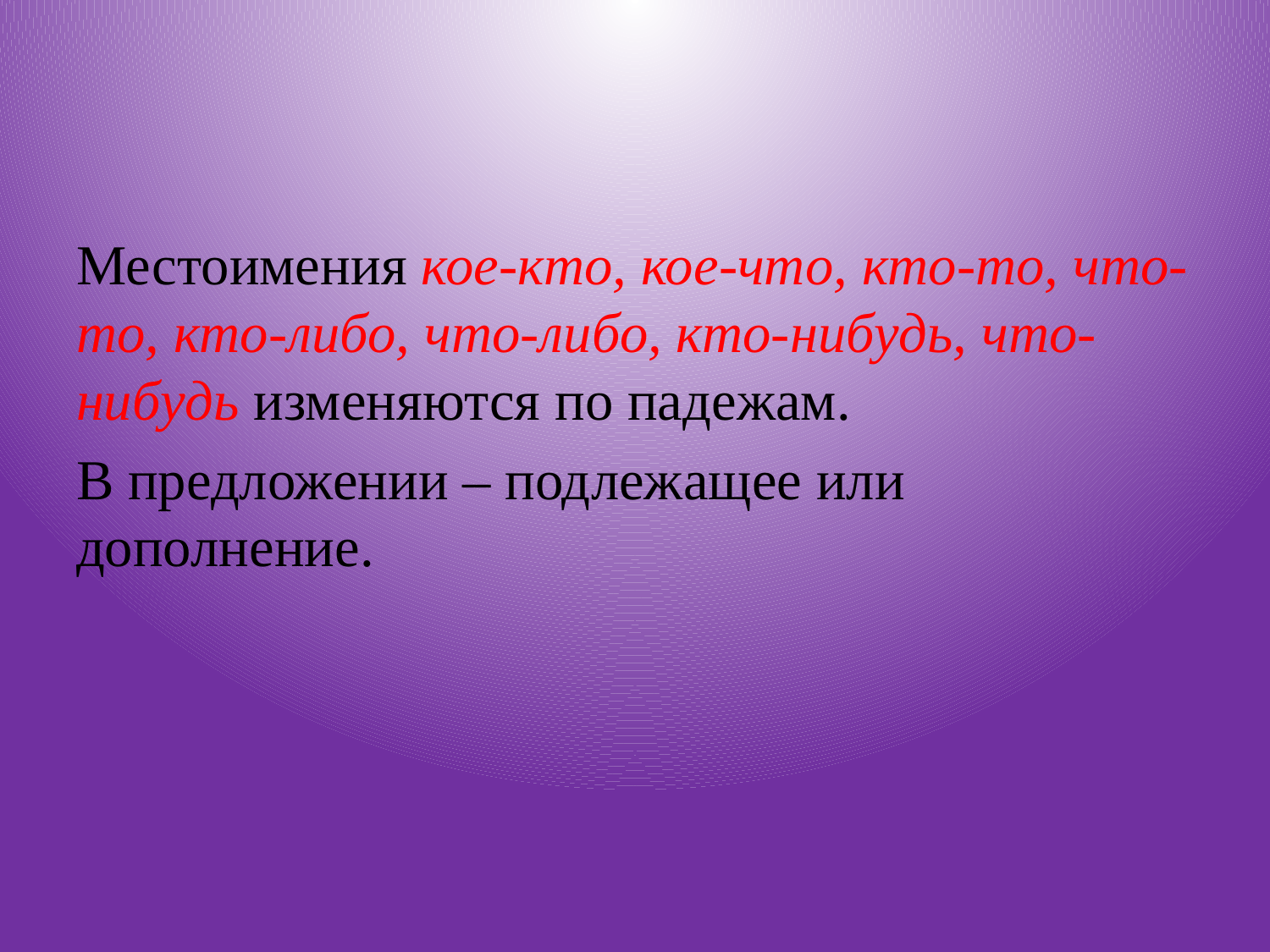

#
Местоимения кое-кто, кое-что, кто-то, что-то, кто-либо, что-либо, кто-нибудь, что-нибудь изменяются по падежам.
В предложении – подлежащее или дополнение.